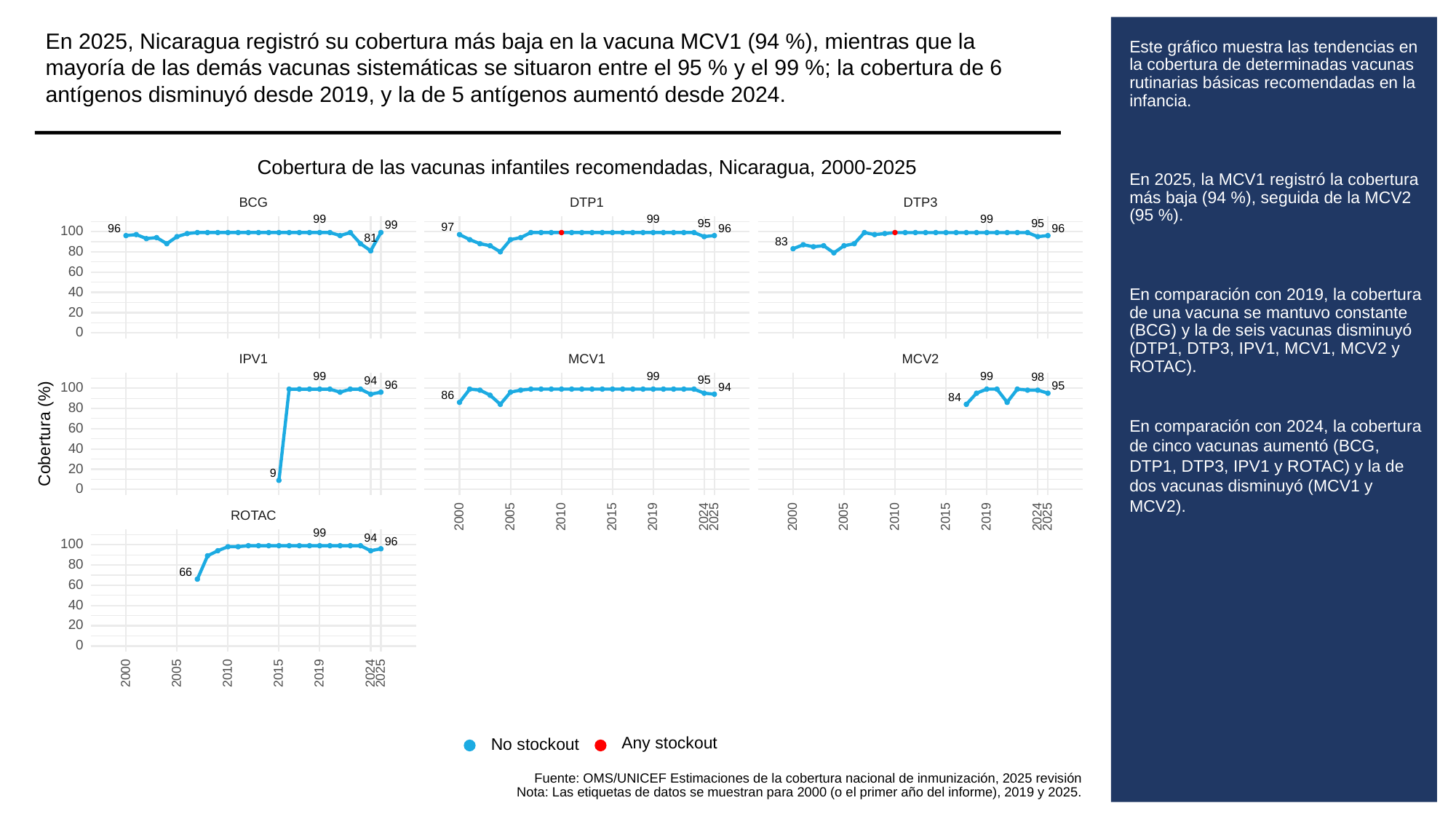

En 2025, Nicaragua registró su cobertura más baja en la vacuna MCV1 (94 %), mientras que la mayoría de las demás vacunas sistemáticas se situaron entre el 95 % y el 99 %; la cobertura de 6 antígenos disminuyó desde 2019, y la de 5 antígenos aumentó desde 2024.
# Este gráfico muestra las tendencias en la cobertura de determinadas vacunas rutinarias básicas recomendadas en la infancia.

En 2025, la MCV1 registró la cobertura más baja (94 %), seguida de la MCV2 (95 %).

En comparación con 2019, la cobertura de una vacuna se mantuvo constante (BCG) y la de seis vacunas disminuyó (DTP1, DTP3, IPV1, MCV1, MCV2 y ROTAC).

En comparación con 2024, la cobertura de cinco vacunas aumentó (BCG, DTP1, DTP3, IPV1 y ROTAC) y la de dos vacunas disminuyó (MCV1 y MCV2).

Cobertura de las vacunas infantiles recomendadas, Nicaragua, 2000-2025
BCG
DTP3
DTP1
99
99
99

95
95

99
97
96
96
96
100

81

83

80

60

40

20

0

MCV1
MCV2
IPV1
99
99
99

98
95
94

96
95
100
94

86

84

80

60
Cobertura (%)

40

20

9

0

ROTAC
2000
2005
2010
2015
2019
2024
2025
2000
2005
2010
2015
2019
2024
2025
99

94

96
100

80

66

60

40

20

0

2000
2005
2010
2015
2019
2024
2025
Any stockout
No stockout

Fuente: OMS/UNICEF Estimaciones de la cobertura nacional de inmunización, 2025 revisión
Nota: Las etiquetas de datos se muestran para 2000 (o el primer año del informe), 2019 y 2025.